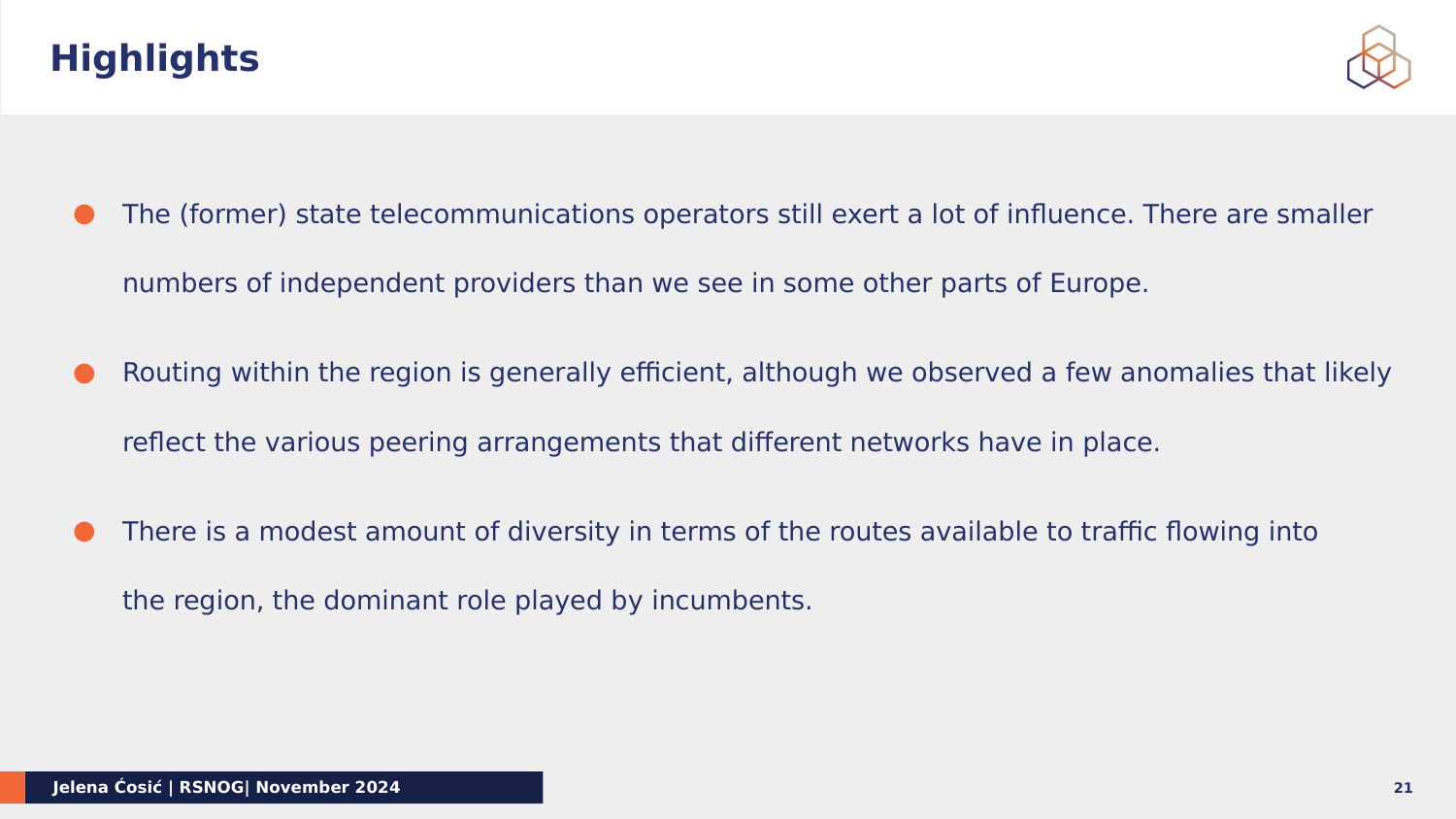

# Highlights
The (former) state telecommunications operators still exert a lot of influence. There are smaller numbers of independent providers than we see in some other parts of Europe.
Routing within the region is generally efficient, although we observed a few anomalies that likely reflect the various peering arrangements that different networks have in place.
There is a modest amount of diversity in terms of the routes available to traffic flowing into
the region, the dominant role played by incumbents.

21